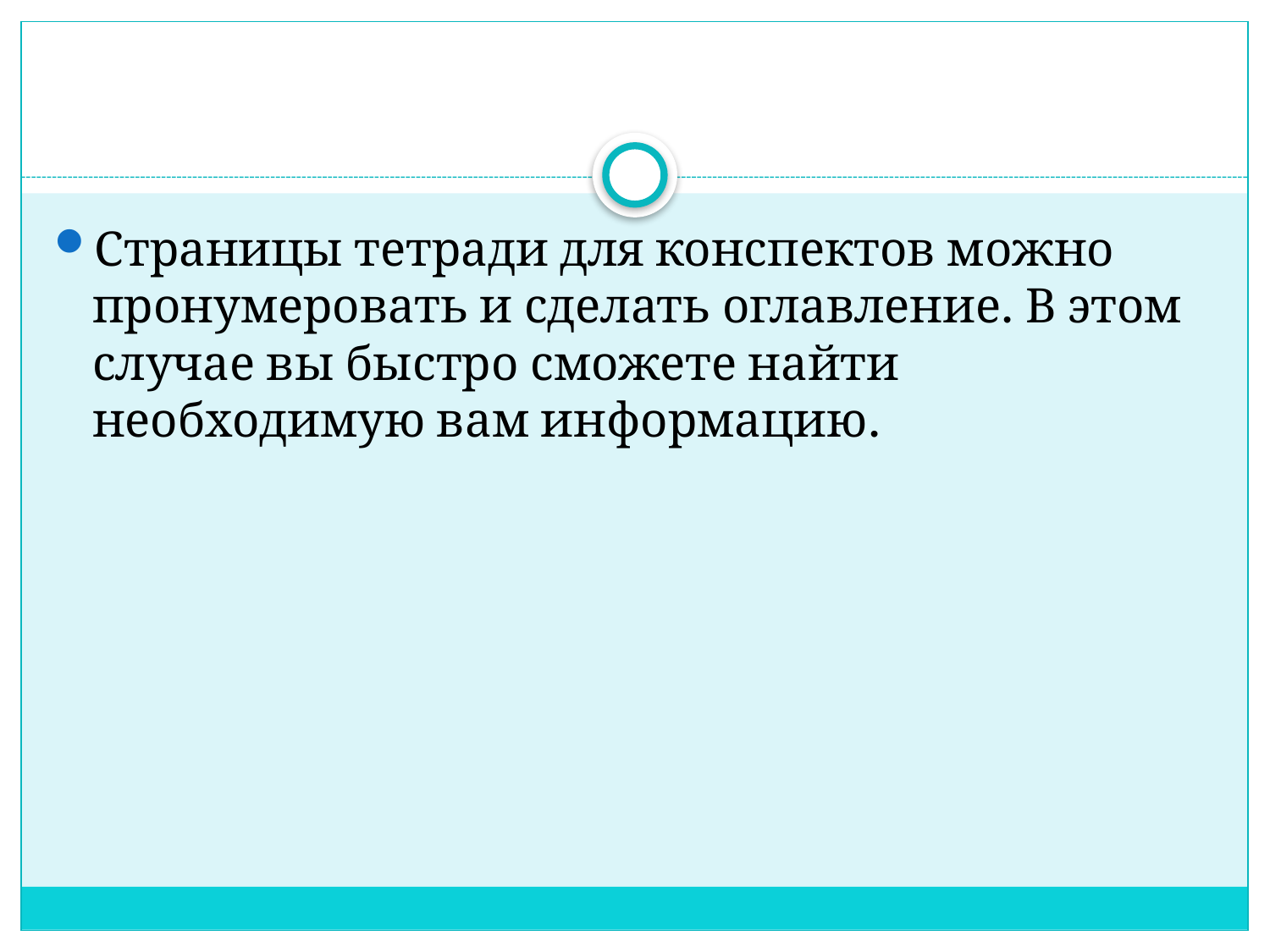

#
Страницы тетради для конспектов можно пронумеровать и сделать оглавление. В этом случае вы быстро сможете найти необходимую вам информацию.